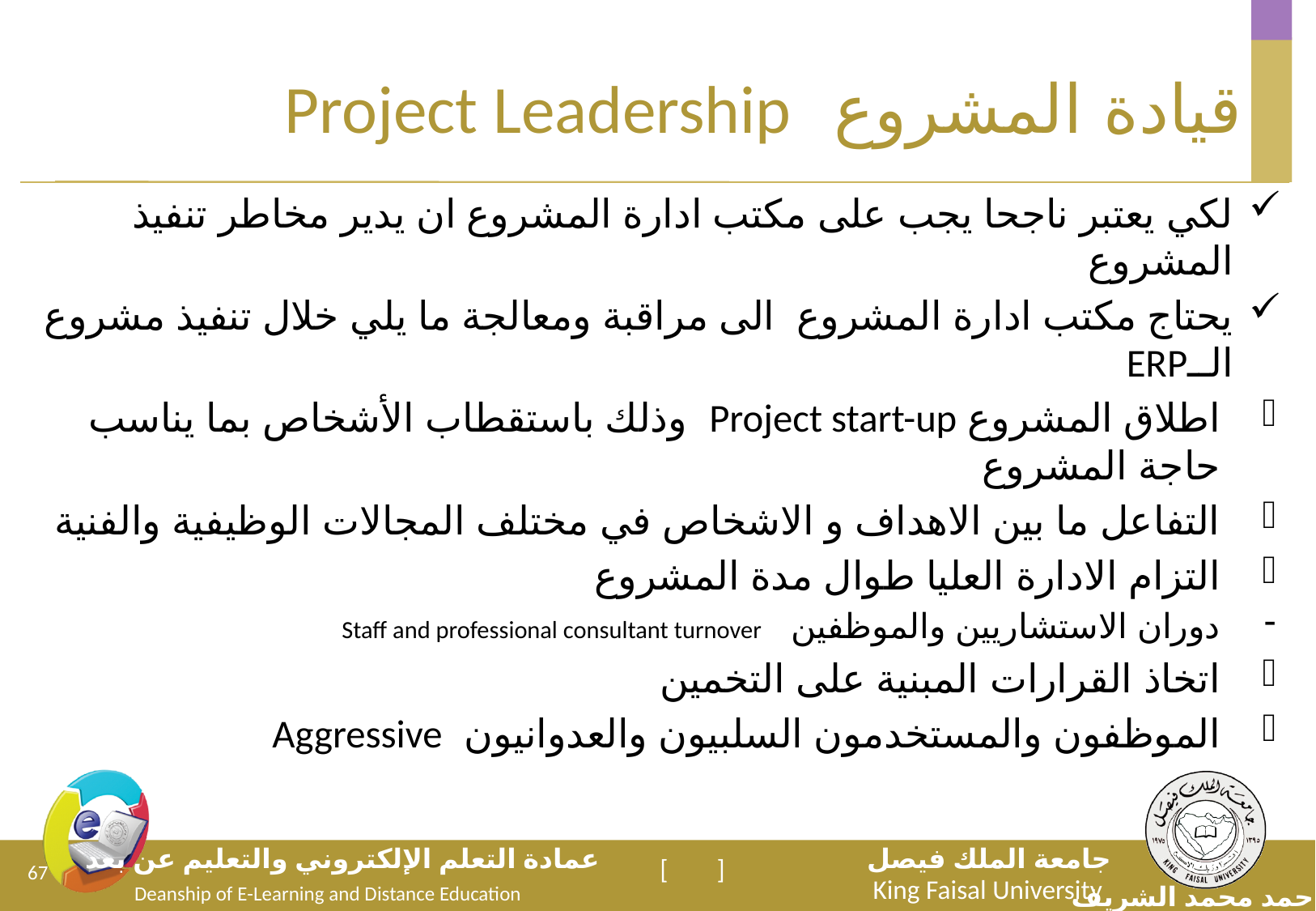

# قيادة المشروع  Project Leadership
لكي يعتبر ناجحا يجب على مكتب ادارة المشروع ان يدير مخاطر تنفيذ المشروع
يحتاج مكتب ادارة المشروع  الى مراقبة ومعالجة ما يلي خلال تنفيذ مشروع الــERP
اطلاق المشروع Project start-up  وذلك باستقطاب الأشخاص بما يناسب حاجة المشروع
التفاعل ما بين الاهداف و الاشخاص في مختلف المجالات الوظيفية والفنية
التزام الادارة العليا طوال مدة المشروع
دوران الاستشاريين والموظفين   Staff and professional consultant turnover
اتخاذ القرارات المبنية على التخمين
الموظفون والمستخدمون السلبيون والعدوانيون  Aggressive

67